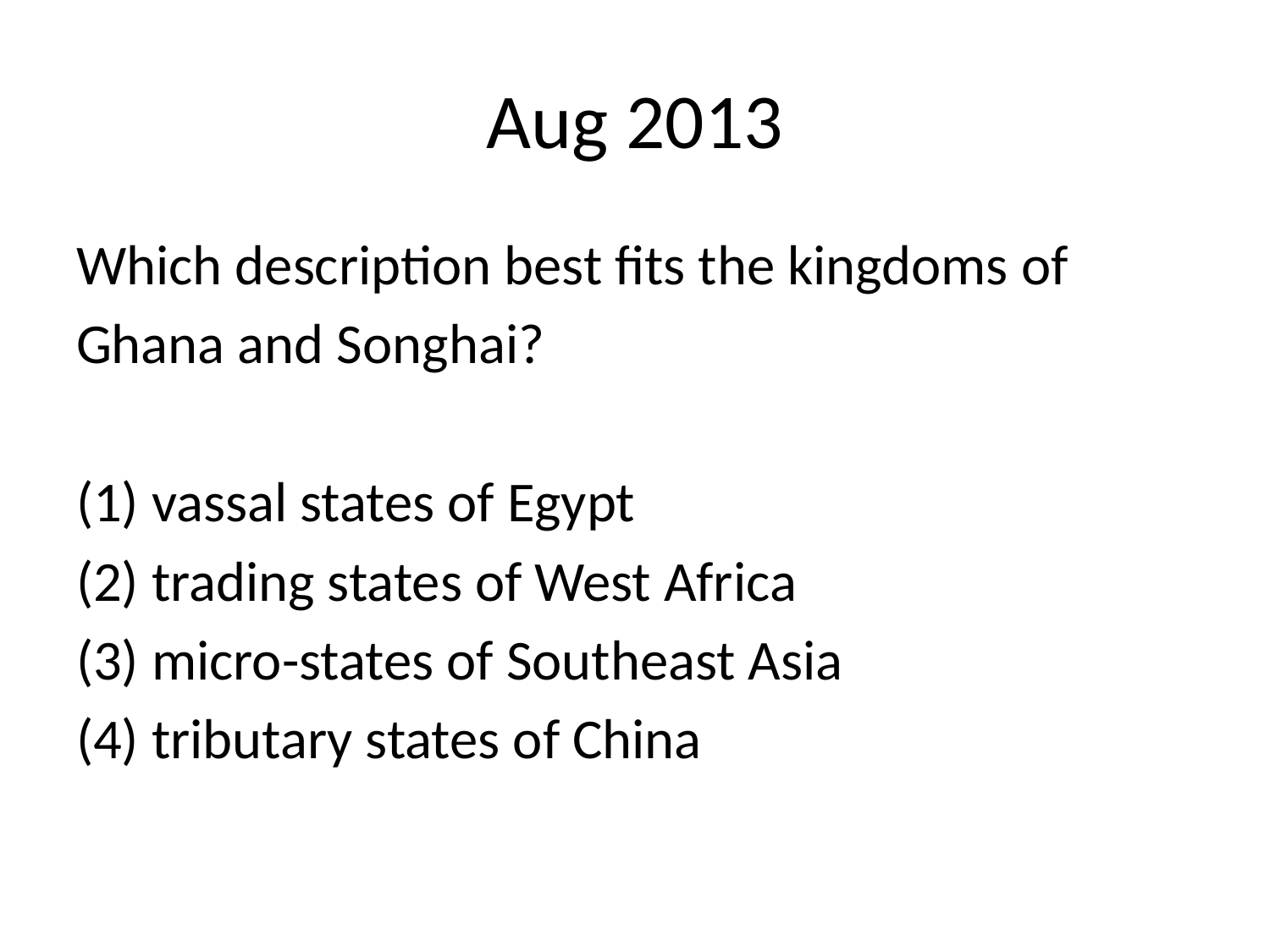

# Aug 2013
Which description best fits the kingdoms of
Ghana and Songhai?

(1) vassal states of Egypt
(2) trading states of West Africa
(3) micro-states of Southeast Asia
(4) tributary states of China